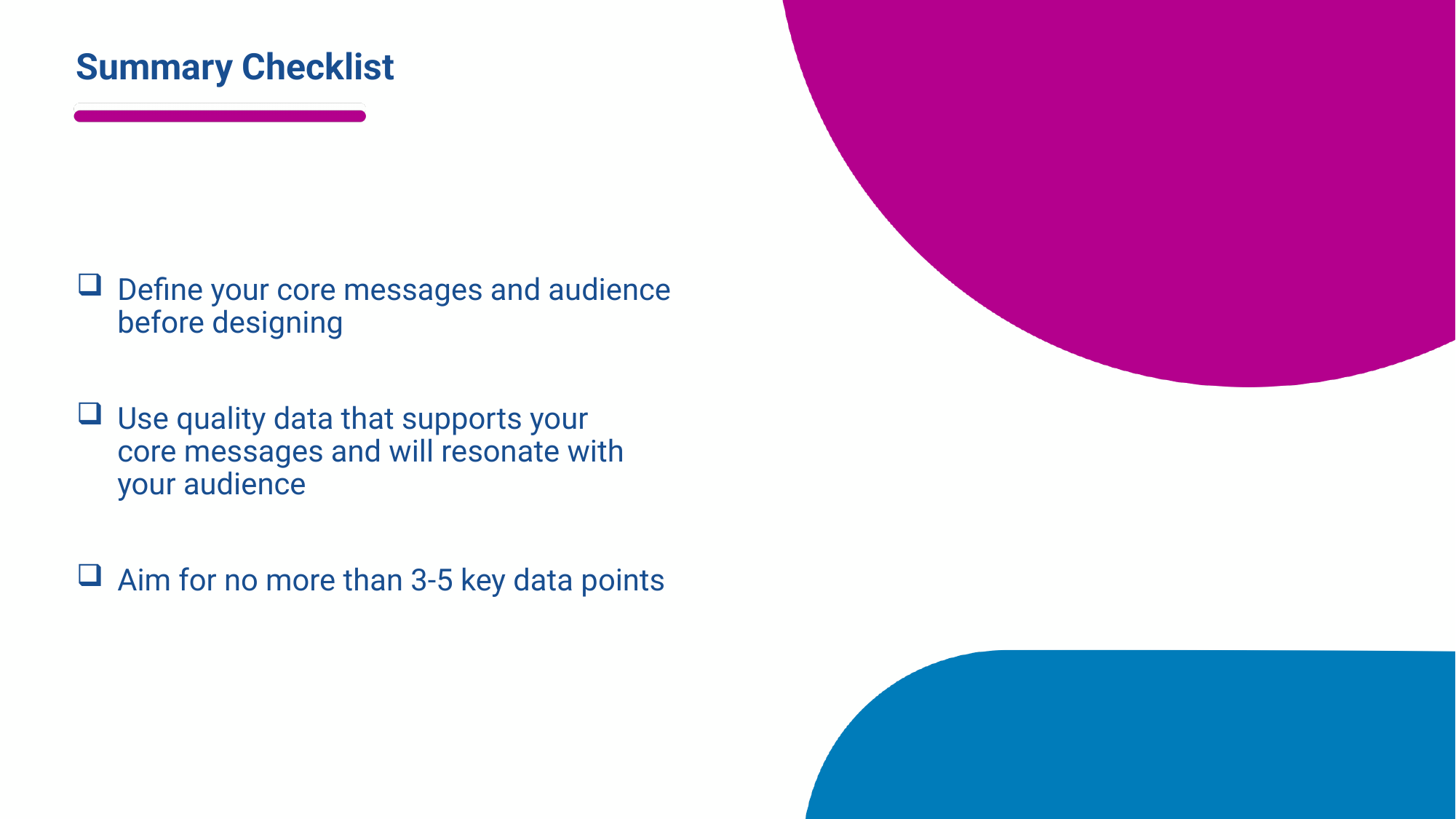

# Summary Checklist
Define your core messages and audience before designing

Use quality data that supports your
core messages and will resonate with
your audience

Aim for no more than 3-5 key data points